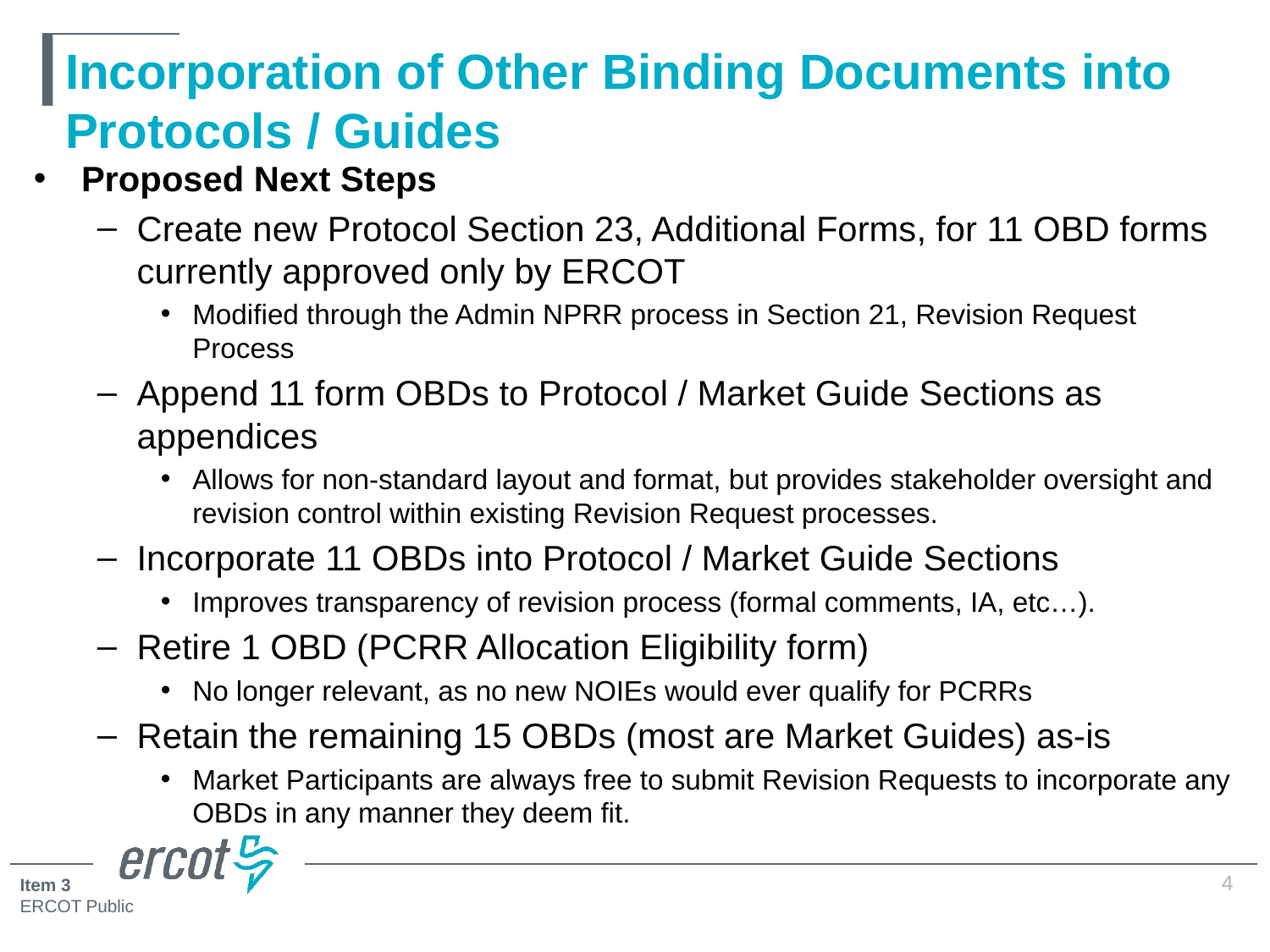

# Incorporation of Other Binding Documents into Protocols / Guides
Proposed Next Steps
Create new Protocol Section 23, Additional Forms, for 11 OBD forms currently approved only by ERCOT
Modified through the Admin NPRR process in Section 21, Revision Request Process
Append 11 form OBDs to Protocol / Market Guide Sections as appendices
Allows for non-standard layout and format, but provides stakeholder oversight and revision control within existing Revision Request processes.
Incorporate 11 OBDs into Protocol / Market Guide Sections
Improves transparency of revision process (formal comments, IA, etc…).
Retire 1 OBD (PCRR Allocation Eligibility form)
No longer relevant, as no new NOIEs would ever qualify for PCRRs
Retain the remaining 15 OBDs (most are Market Guides) as-is
Market Participants are always free to submit Revision Requests to incorporate any OBDs in any manner they deem fit.
4